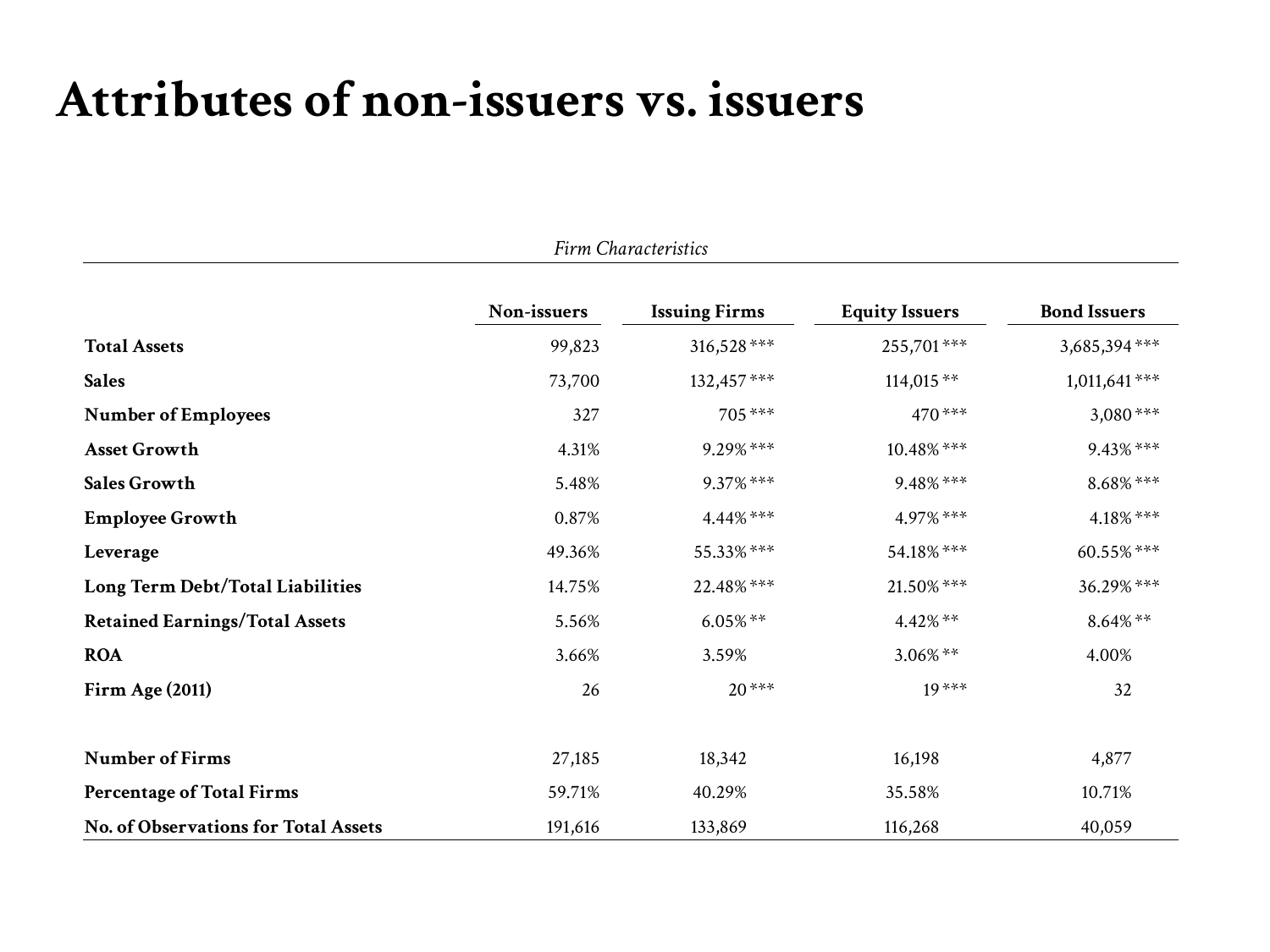

Attributes of non-issuers vs. issuers
| Firm Characteristics |  |  |  |  |  |  |  |  |  |  |  |
| --- | --- | --- | --- | --- | --- | --- | --- | --- | --- | --- | --- |
|  |  | Non-issuers |  | Issuing Firms |  |  | Equity Issuers |  |  | Bond Issuers |  |
| Total Assets |  | 99,823 |  | 316,528 | \*\*\* |  | 255,701 | \*\*\* |  | 3,685,394 | \*\*\* |
| Sales |  | 73,700 |  | 132,457 | \*\*\* |  | 114,015 | \*\* |  | 1,011,641 | \*\*\* |
| Number of Employees |  | 327 |  | 705 | \*\*\* |  | 470 | \*\*\* |  | 3,080 | \*\*\* |
| Asset Growth |  | 4.31% |  | 9.29% | \*\*\* |  | 10.48% | \*\*\* |  | 9.43% | \*\*\* |
| Sales Growth |  | 5.48% |  | 9.37% | \*\*\* |  | 9.48% | \*\*\* |  | 8.68% | \*\*\* |
| Employee Growth |  | 0.87% |  | 4.44% | \*\*\* |  | 4.97% | \*\*\* |  | 4.18% | \*\*\* |
| Leverage |  | 49.36% |  | 55.33% | \*\*\* |  | 54.18% | \*\*\* |  | 60.55% | \*\*\* |
| Long Term Debt/Total Liabilities |  | 14.75% |  | 22.48% | \*\*\* |  | 21.50% | \*\*\* |  | 36.29% | \*\*\* |
| Retained Earnings/Total Assets |  | 5.56% |  | 6.05% | \*\* |  | 4.42% | \*\* |  | 8.64% | \*\* |
| ROA |  | 3.66% |  | 3.59% |  |  | 3.06% | \*\* |  | 4.00% |  |
| Firm Age (2011) |  | 26 |  | 20 | \*\*\* |  | 19 | \*\*\* |  | 32 |  |
|  |  |  |  |  |  |  |  |  |  |  |  |
| Number of Firms |  | 27,185 |  | 18,342 |  |  | 16,198 |  |  | 4,877 |  |
| Percentage of Total Firms |  | 59.71% |  | 40.29% |  |  | 35.58% |  |  | 10.71% |  |
| No. of Observations for Total Assets |  | 191,616 |  | 133,869 |  |  | 116,268 |  |  | 40,059 |  |